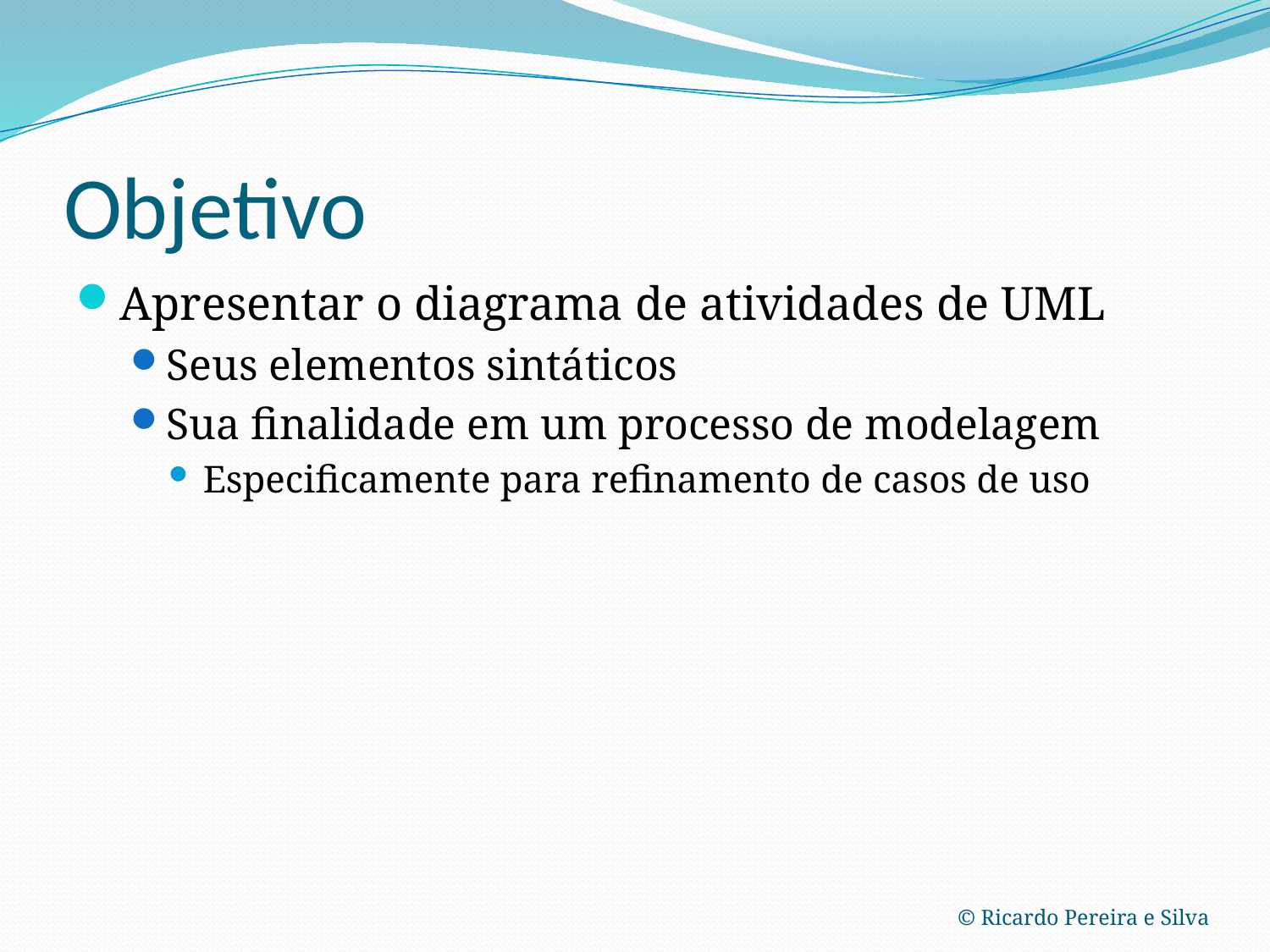

# Objetivo
Apresentar o diagrama de atividades de UML
Seus elementos sintáticos
Sua finalidade em um processo de modelagem
Especificamente para refinamento de casos de uso
© Ricardo Pereira e Silva